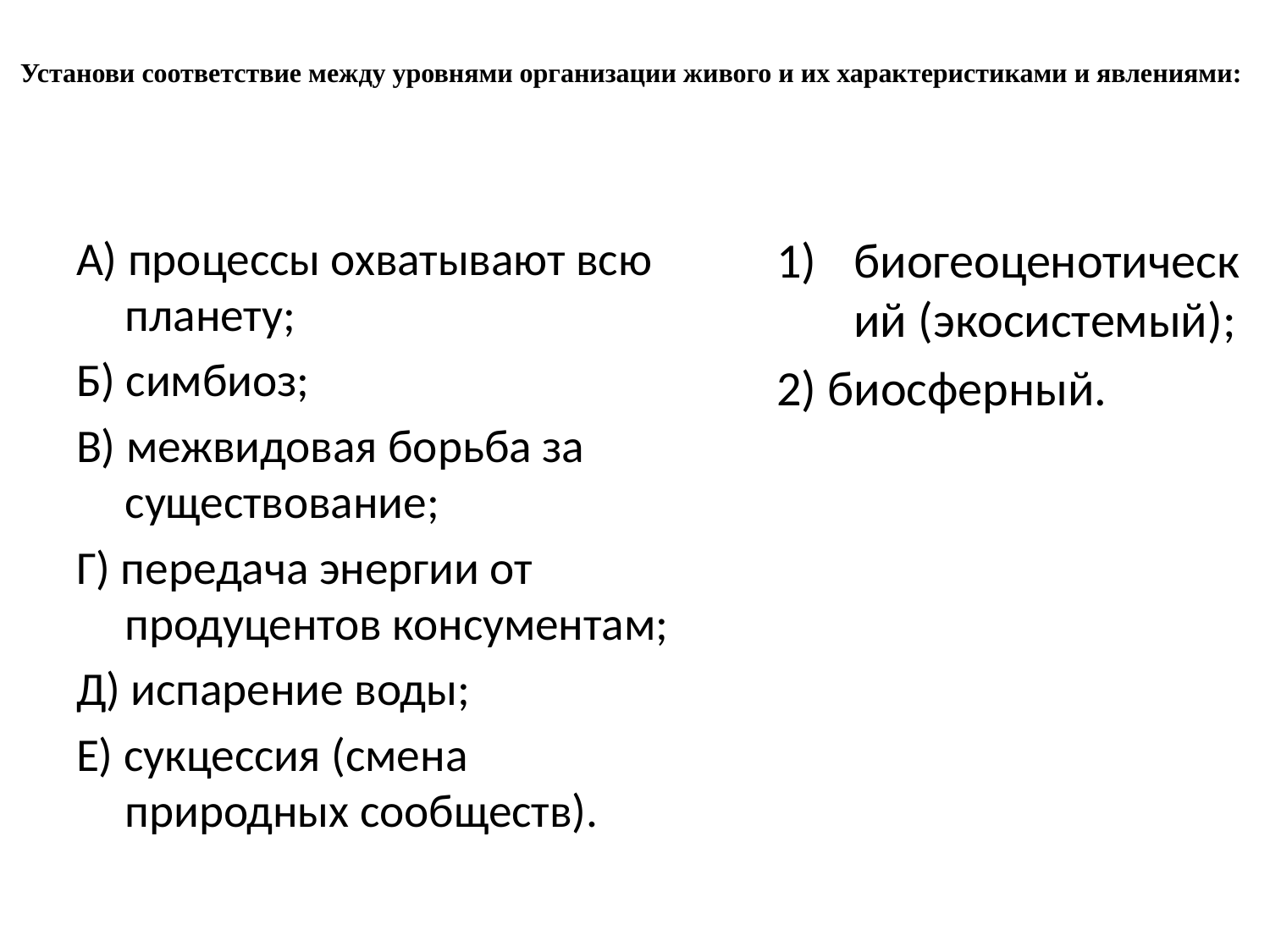

# Установи соответствие между уровнями организации живого и их характеристиками и явлениями:
А) процессы охватывают всю планету;
Б) симбиоз;
В) межвидовая борьба за существование;
Г) передача энергии от продуцентов консументам;
Д) испарение воды;
Е) сукцессия (смена природных сообществ).

биогеоценотический (экосистемый);
2) биосферный.